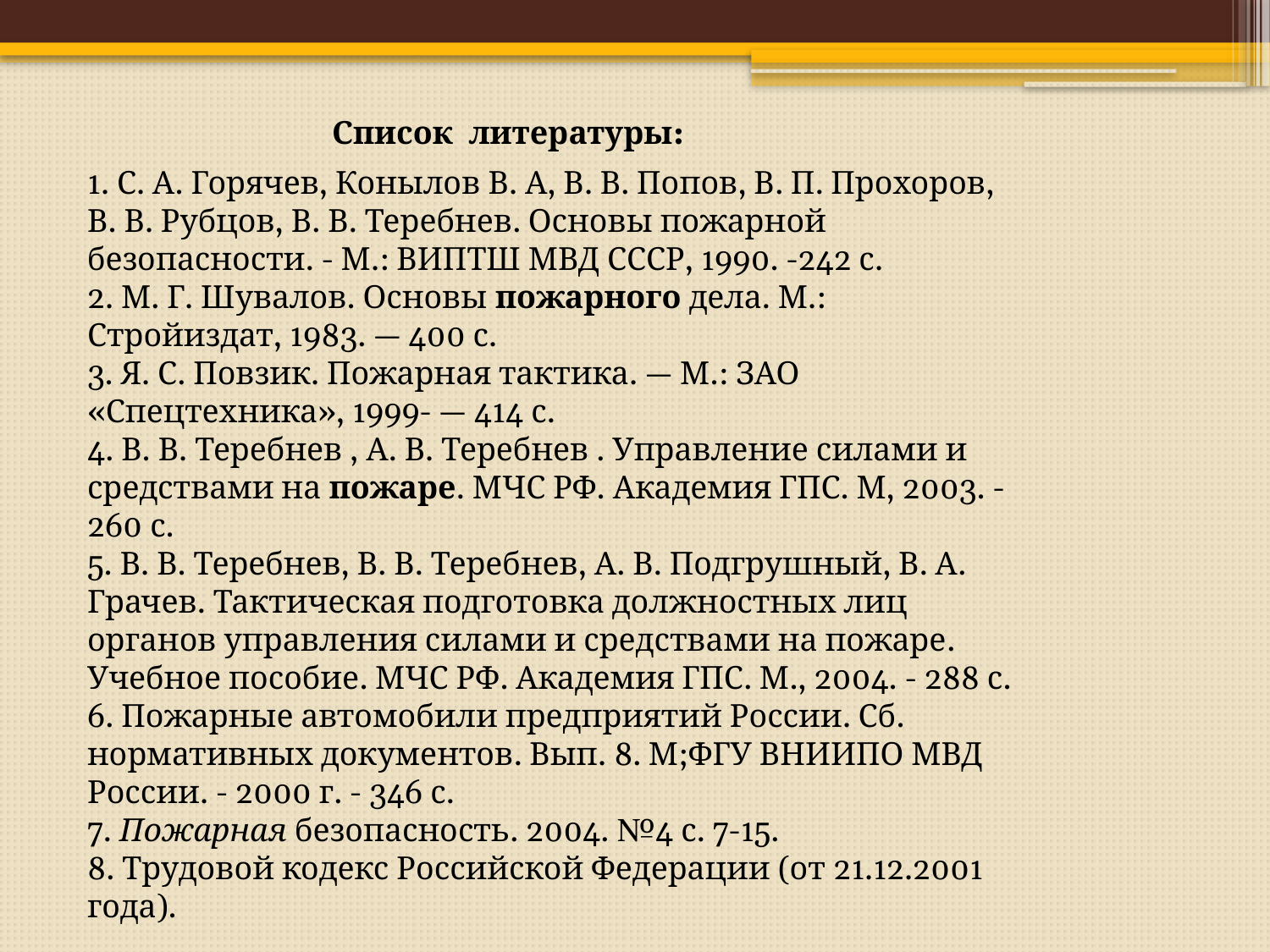

Список  литературы:
1. С. А. Горячев, Конылов В. А, В. В. Попов, В. П. Прохоров, В. В. Рубцов, В. В. Теребнев. Основы пожарной безопасности. - М.: ВИПТШ МВД СССР, 1990. -242 с.
2. М. Г. Шувалов. Основы пожарного дела. М.: Стройиздат, 1983. — 400 с.
3. Я. С. Повзик. Пожарная тактика. — М.: ЗАО «Спецтехника», 1999- — 414 с.
4. В. В. Теребнев , А. В. Теребнев . Управление силами и средствами на пожаре. МЧС РФ. Академия ГПС. М, 2003. - 260 с.
5. В. В. Теребнев, В. В. Теребнев, А. В. Подгрушный, В. А. Грачев. Тактическая подготовка должностных лиц органов управления силами и средствами на по­жаре. Учебное пособие. МЧС РФ. Академия ГПС. М., 2004. - 288 с.
6. Пожарные автомобили предприятий России. Сб. нормативных докумен­тов. Вып. 8. М;ФГУ ВНИИПО МВД России. - 2000 г. - 346 с.
7. Пожарная безопасность. 2004. №4 с. 7-15.
8. Трудовой кодекс Российской Федерации (от 21.12.2001 года).